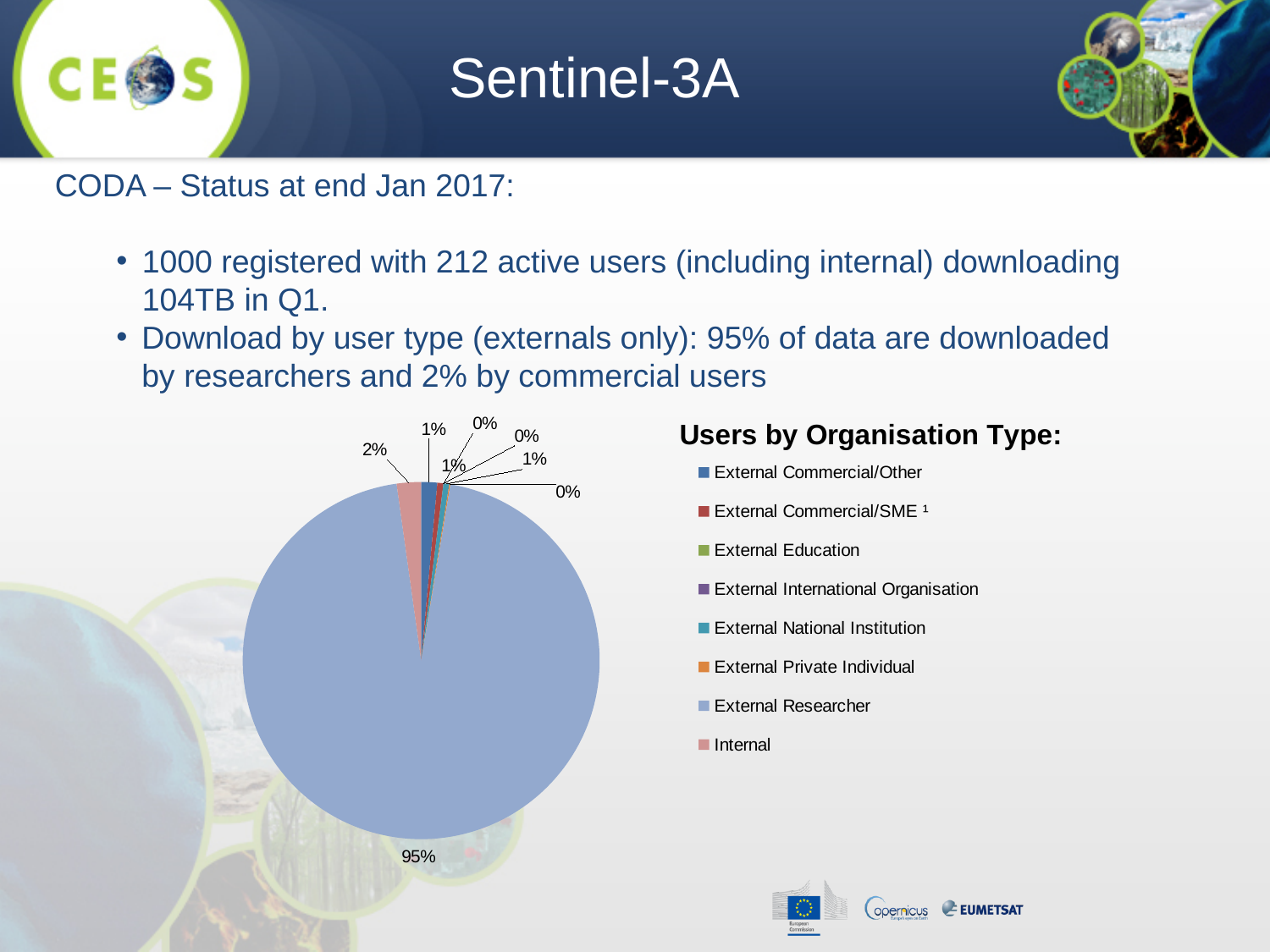

# Sentinel-3A
CODA – Status at end Jan 2017:

1000 registered with 212 active users (including internal) downloading 104TB in Q1.
Download by user type (externals only): 95% of data are downloaded by researchers and 2% by commercial users

### Chart: Users by Organisation Type:

| Category | Total |
|---|---|
| Commercial/Other | 575.0308269690729 |
| Commercial/SME ¹ | 215.71583607140929 |
| Education | 2.06692077405751 |
| International Organisation | 2.3651289492845535 |
| National Institution | 202.2383440528066 |
| Private Individual | 41.24727187957615 |
| Researcher | 37706.173767021806 |
|  | 871.2782978694886 |